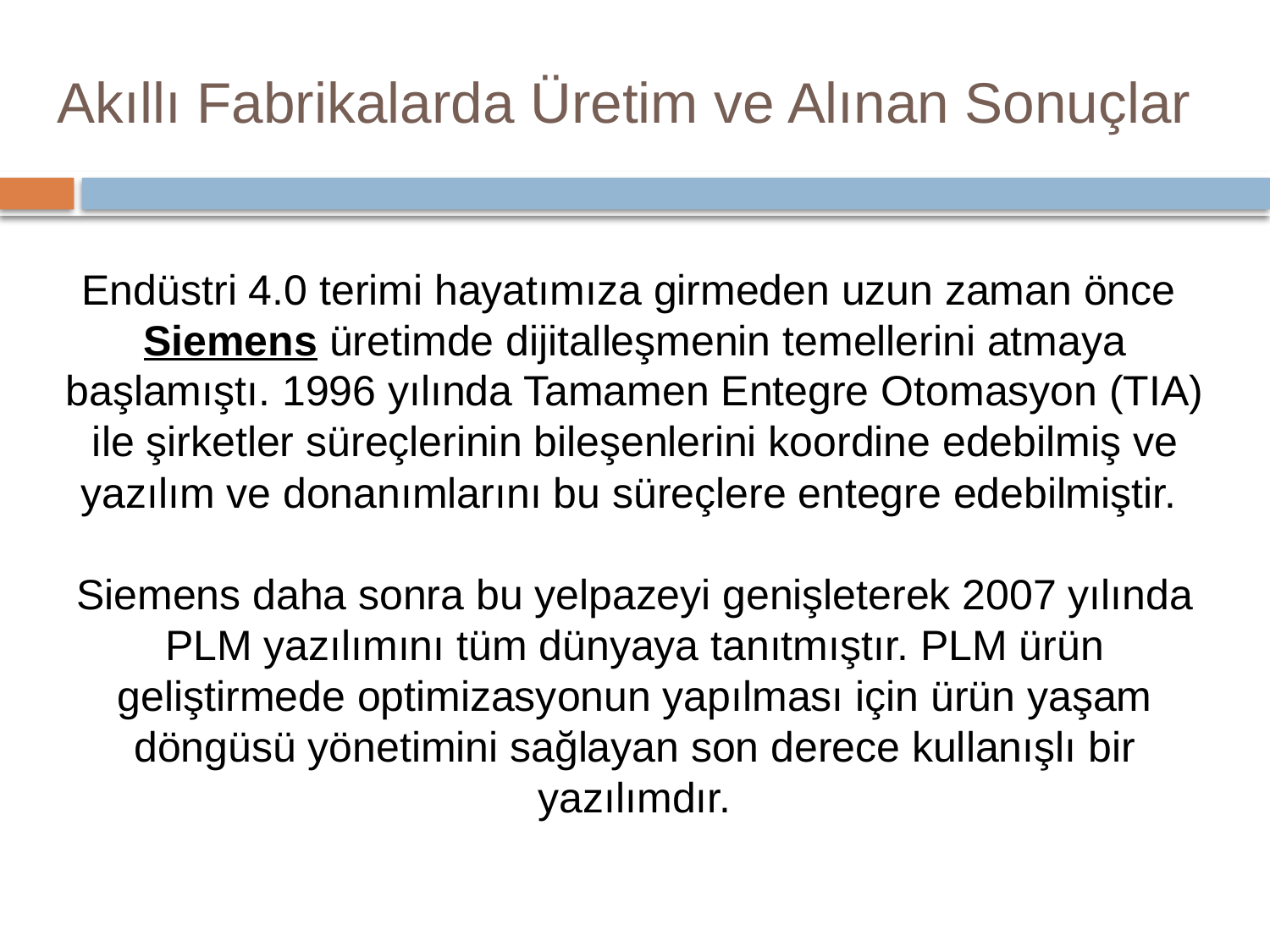

# Akıllı Fabrikalarda Üretim ve Alınan Sonuçlar
Endüstri 4.0 terimi hayatımıza girmeden uzun zaman önce Siemens üretimde dijitalleşmenin temellerini atmaya başlamıştı. 1996 yılında Tamamen Entegre Otomasyon (TIA) ile şirketler süreçlerinin bileşenlerini koordine edebilmiş ve yazılım ve donanımlarını bu süreçlere entegre edebilmiştir.

Siemens daha sonra bu yelpazeyi genişleterek 2007 yılında PLM yazılımını tüm dünyaya tanıtmıştır. PLM ürün geliştirmede optimizasyonun yapılması için ürün yaşam döngüsü yönetimini sağlayan son derece kullanışlı bir yazılımdır.